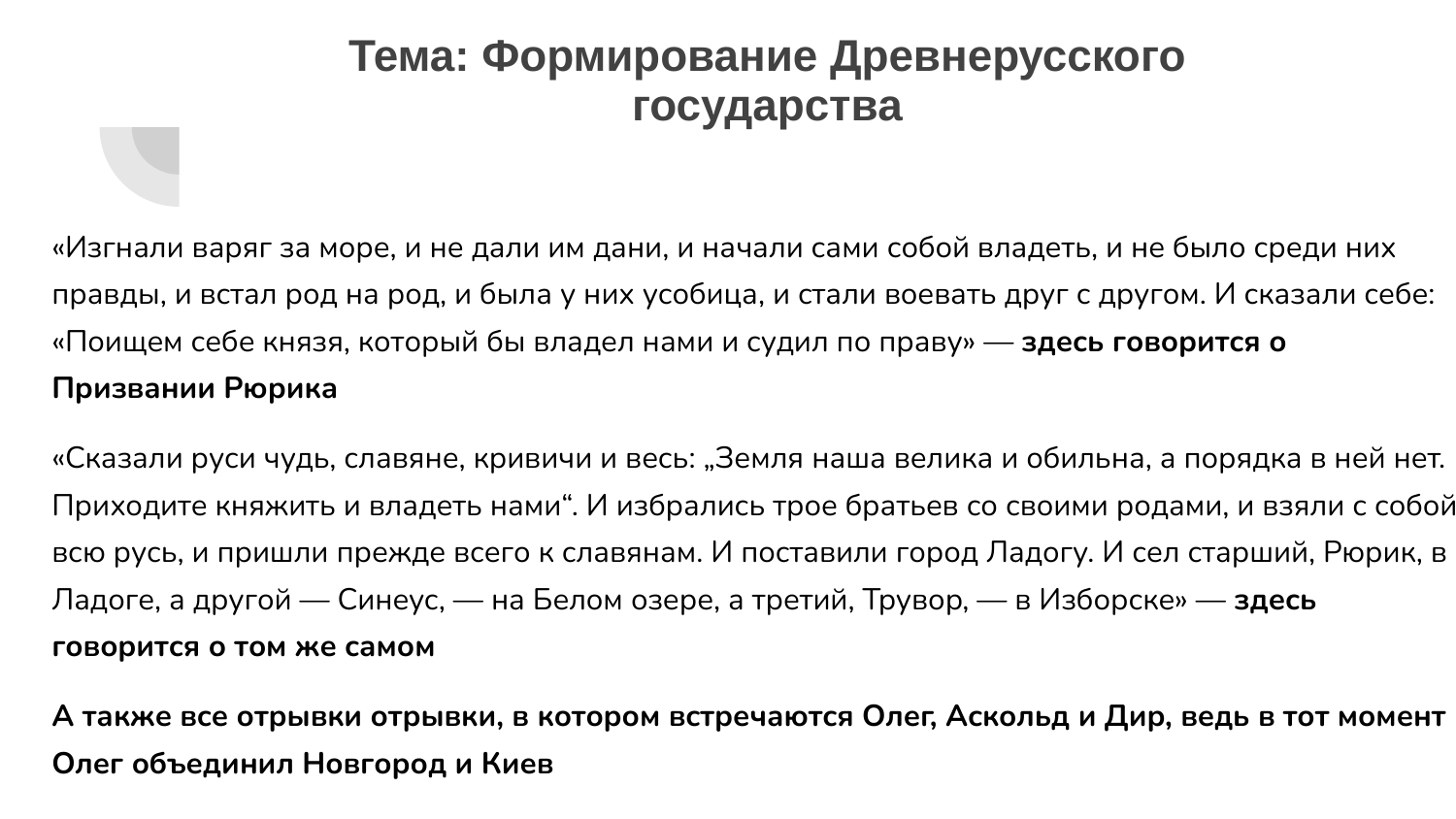

# Тема: Формирование Древнерусского государства
«Изгнали варяг за море, и не дали им дани, и начали сами собой владеть, и не было среди них правды, и встал род на род, и была у них усобица, и стали воевать друг с другом. И сказали себе: «Поищем себе князя, который бы владел нами и судил по праву» — здесь говорится о Призвании Рюрика
«Сказали руси чудь, славяне, кривичи и весь: „Земля наша велика и обильна, а порядка в ней нет. Приходите княжить и владеть нами“. И избрались трое братьев со своими родами, и взяли с собой всю русь, и пришли прежде всего к славянам. И поставили город Ладогу. И сел старший, Рюрик, в Ладоге, а другой  — Синеус,  — на Белом озере, а третий, Трувор,  — в Изборске» — здесь говорится о том же самом
А также все отрывки отрывки, в котором встречаются Олег, Аскольд и Дир, ведь в тот момент Олег объединил Новгород и Киев